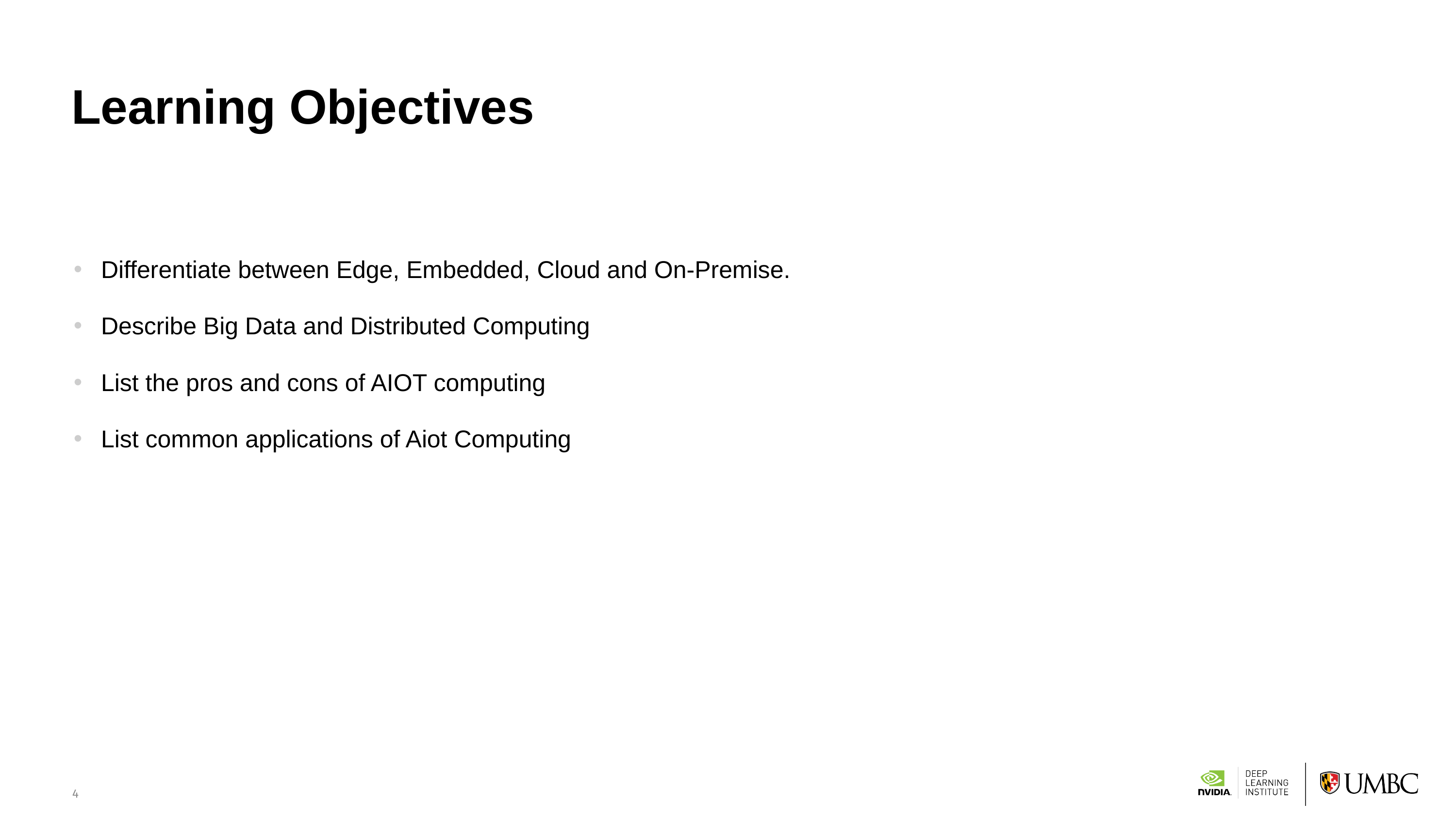

4
# Learning Objectives
Differentiate between Edge, Embedded, Cloud and On-Premise.
Describe Big Data and Distributed Computing
List the pros and cons of AIOT computing
List common applications of Aiot Computing